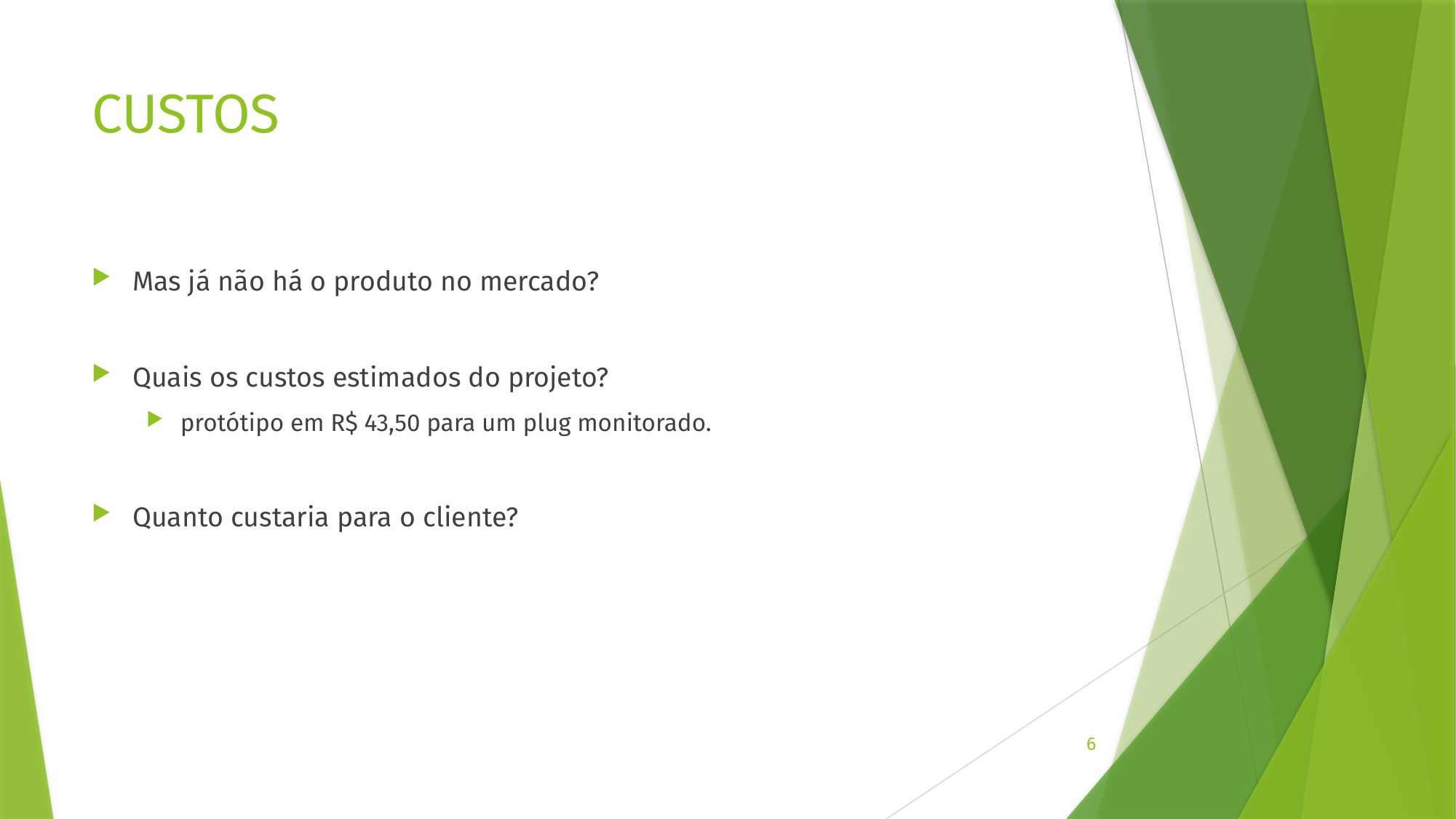

# CUSTOS
Mas já não há o produto no mercado?

Quais os custos estimados do projeto?
protótipo em R$ 43,50 para um plug monitorado.

Quanto custaria para o cliente?

6